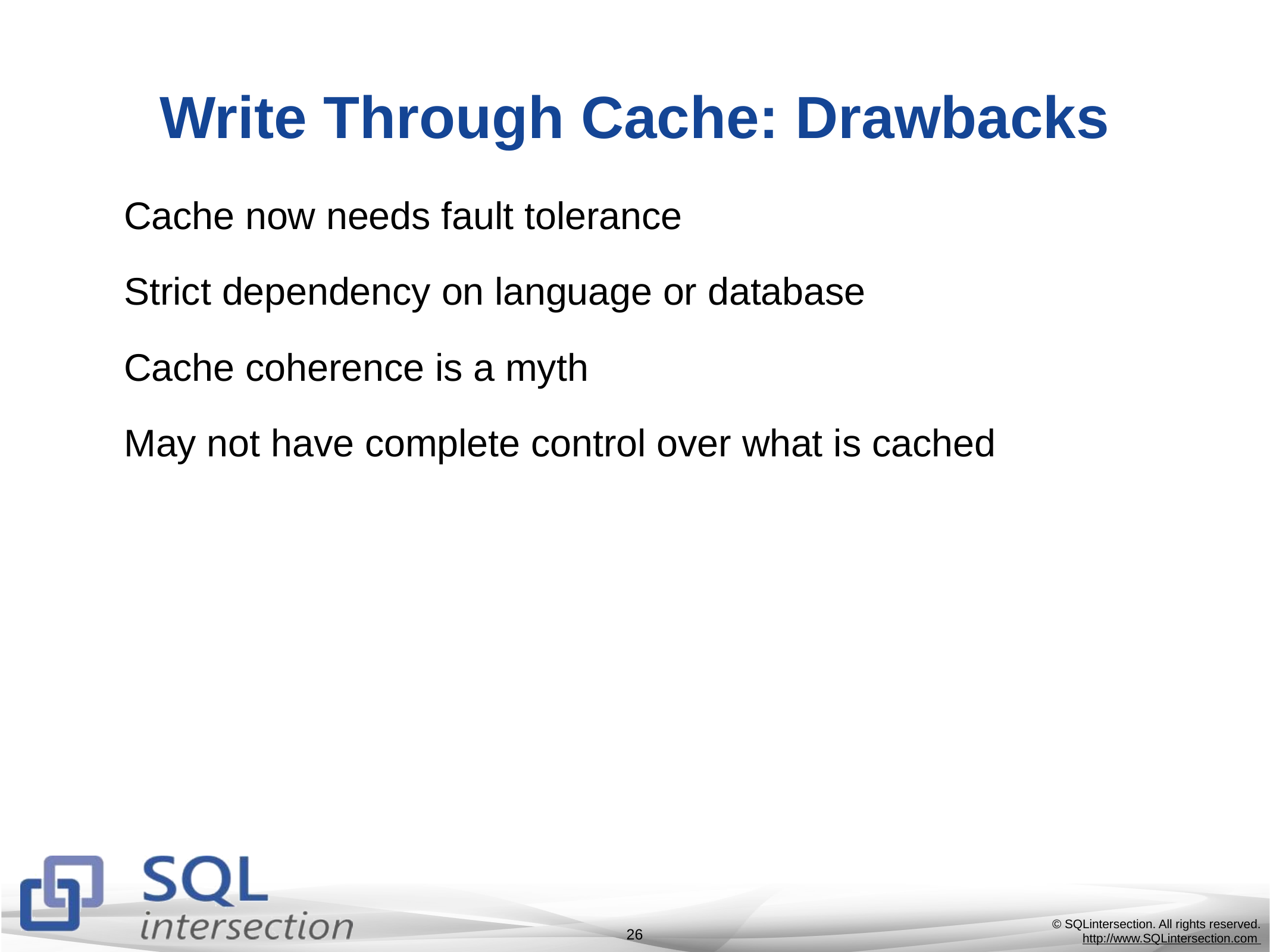

# Write Through Cache: Drawbacks
Cache now needs fault tolerance
Strict dependency on language or database
Cache coherence is a myth
May not have complete control over what is cached